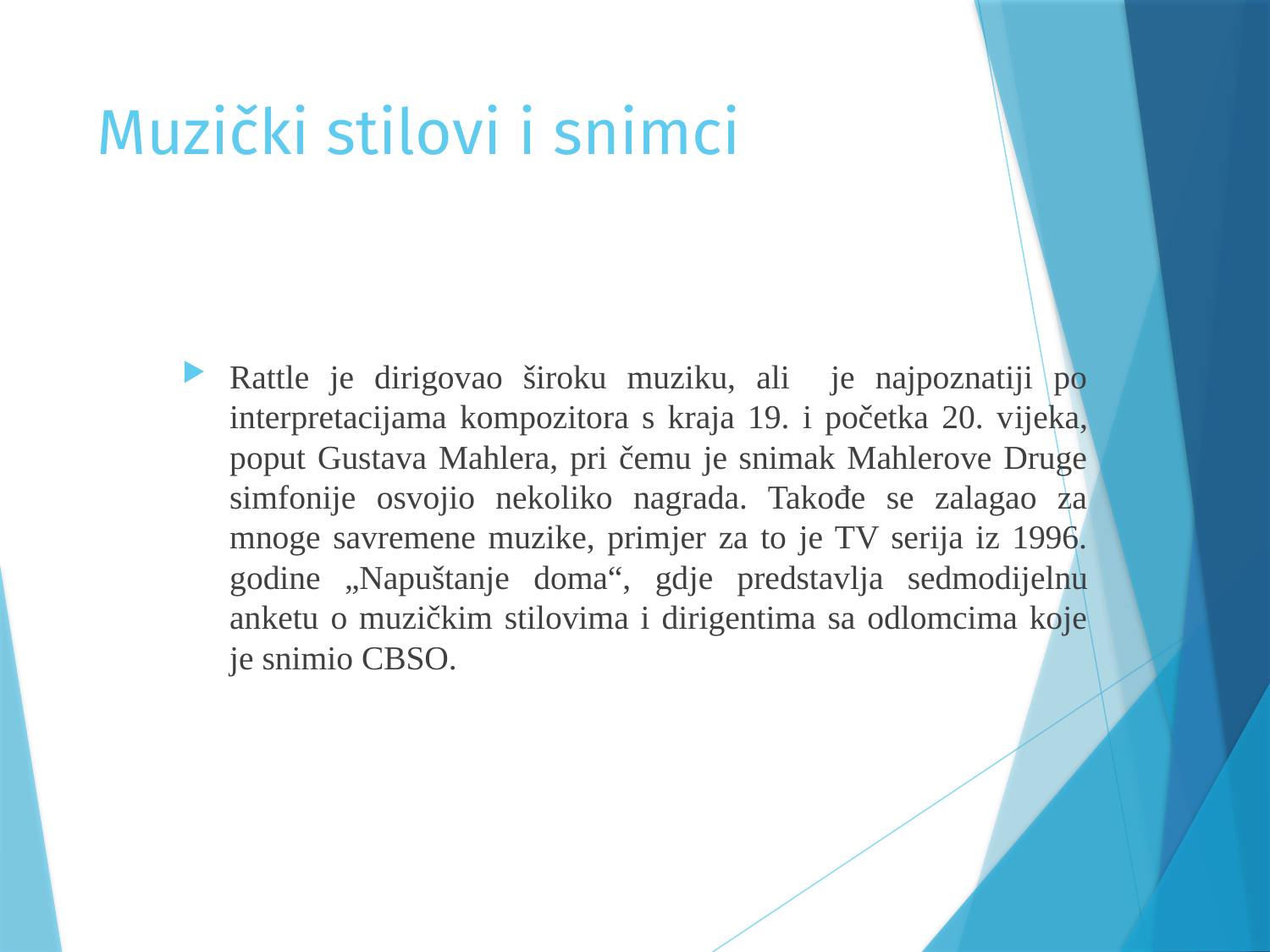

# Muzički stilovi i snimci
Rattle je dirigovao široku muziku, ali  je najpoznatiji po interpretacijama kompozitora s kraja 19. i početka 20. vijeka, poput Gustava Mahlera, pri čemu je snimak Mahlerove Druge simfonije osvojio nekoliko nagrada. Takođe se zalagao za mnoge savremene muzike, primjer za to je TV serija iz 1996. godine „Napuštanje doma“, gdje predstavlja sedmodijelnu anketu o muzičkim stilovima i dirigentima sa odlomcima koje je snimio CBSO.